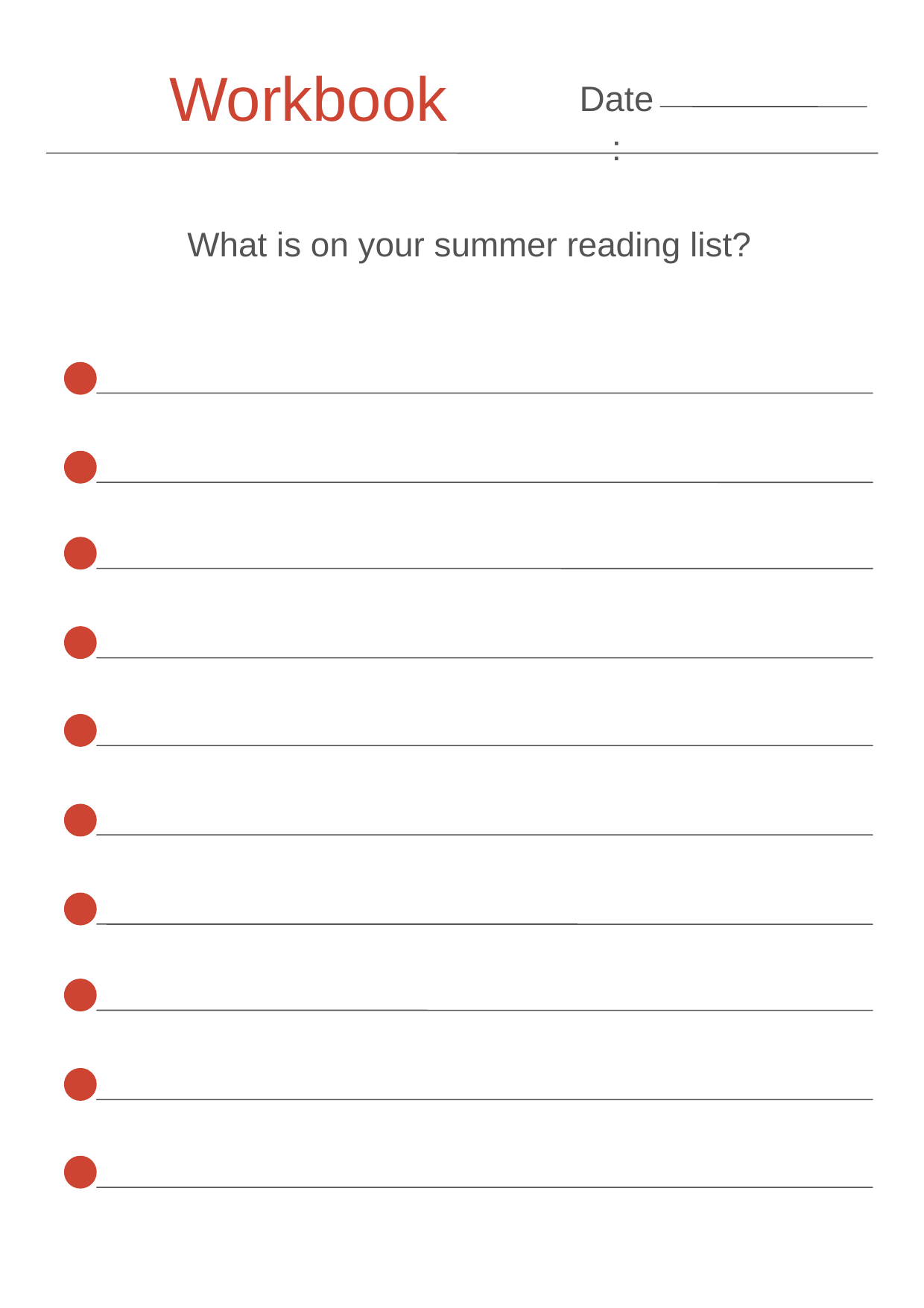

Workbook
Date:

What is on your summer reading list?